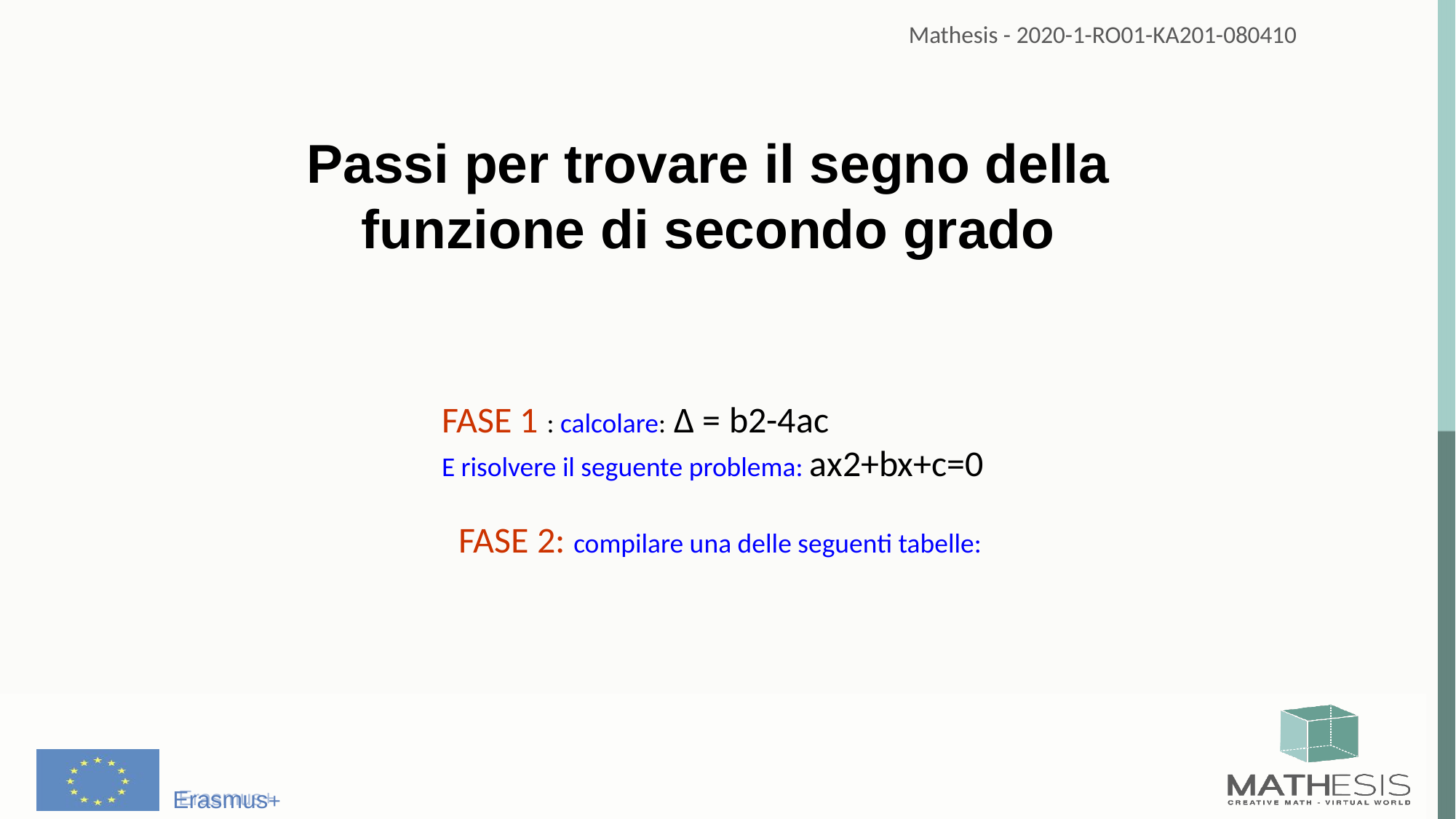

Passi per trovare il segno della funzione di secondo grado
FASE 1 : calcolare: Δ = b2-4ac
E risolvere il seguente problema: ax2+bx+c=0
FASE 2: compilare una delle seguenti tabelle: